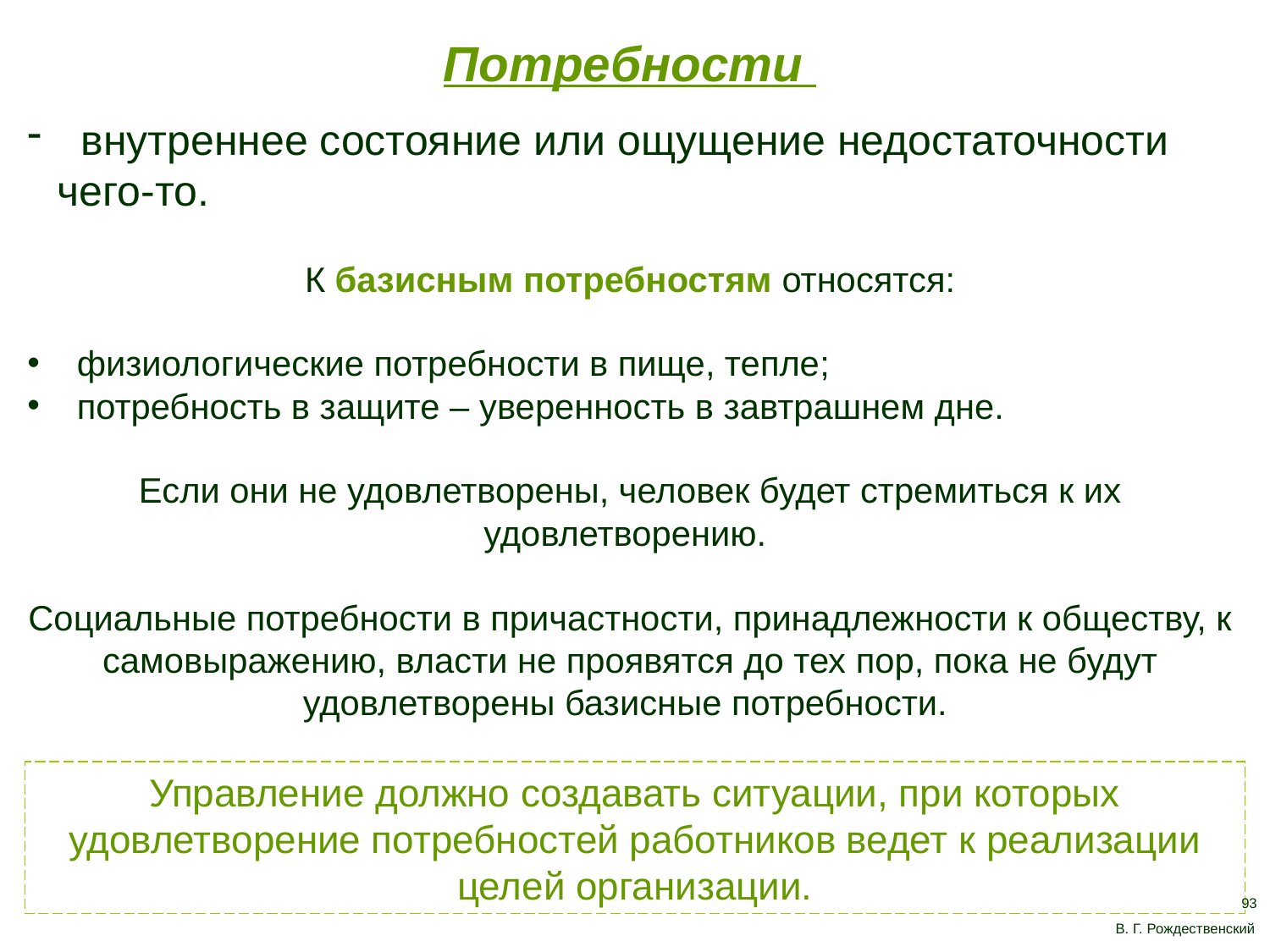

Потребности

  внутреннее состояние или ощущение недостаточности чего-то.

К базисным потребностям относятся:

  физиологические потребности в пище, тепле;
  потребность в защите – уверенность в завтрашнем дне.

Если они не удовлетворены, человек будет стремиться к их удовлетворению.

Социальные потребности в причастности, принадлежности к обществу, к самовыражению, власти не проявятся до тех пор, пока не будут удовлетворены базисные потребности.
Управление должно создавать ситуации, при которых удовлетворение потребностей работников ведет к реализации целей организации.
93
В. Г. Рождественский